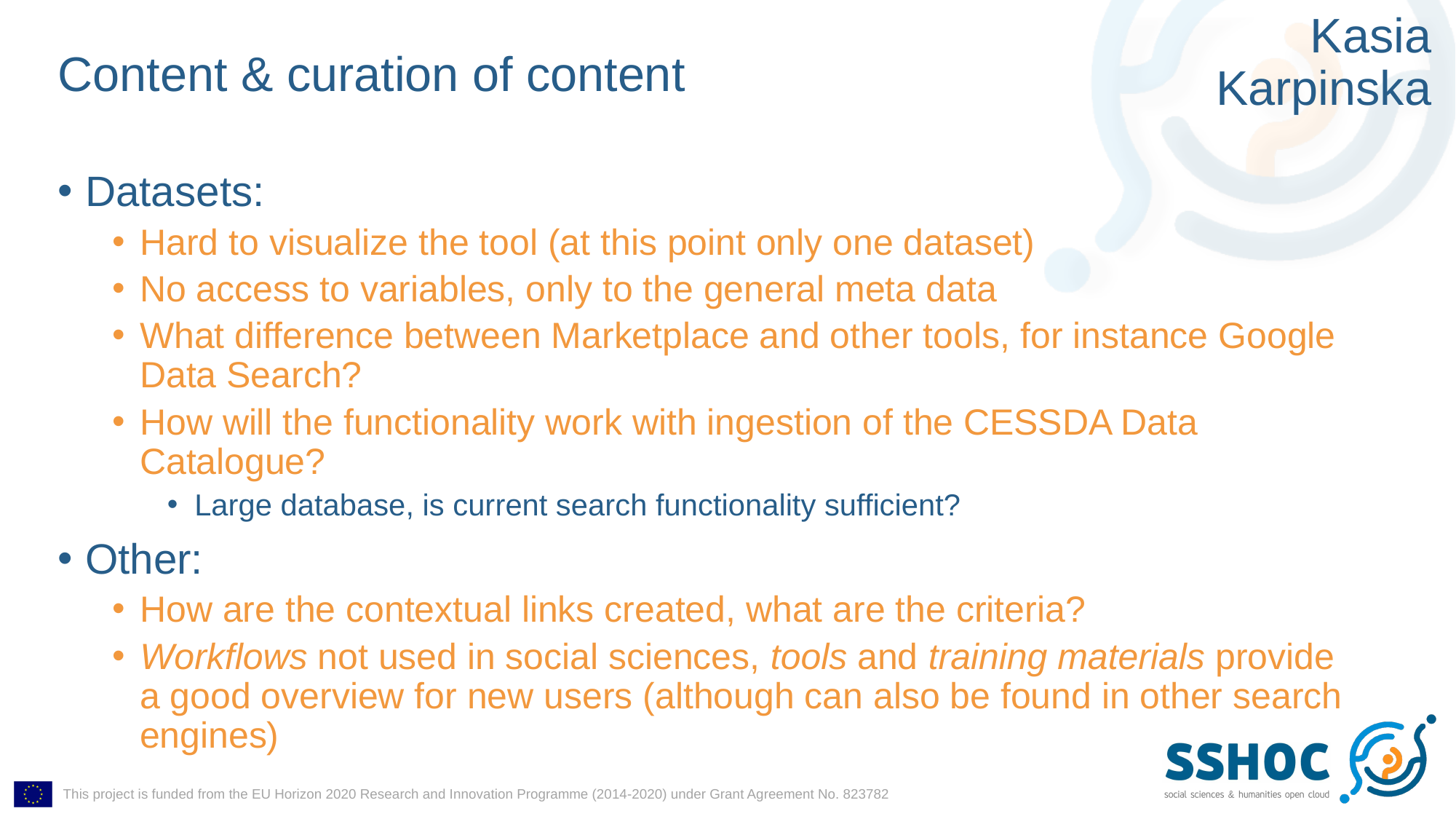

Kasia Karpinska
# Content & curation of content
Datasets:
Hard to visualize the tool (at this point only one dataset)
No access to variables, only to the general meta data
What difference between Marketplace and other tools, for instance Google Data Search?
How will the functionality work with ingestion of the CESSDA Data Catalogue?
Large database, is current search functionality sufficient?
Other:
How are the contextual links created, what are the criteria?
Workflows not used in social sciences, tools and training materials provide a good overview for new users (although can also be found in other search engines)